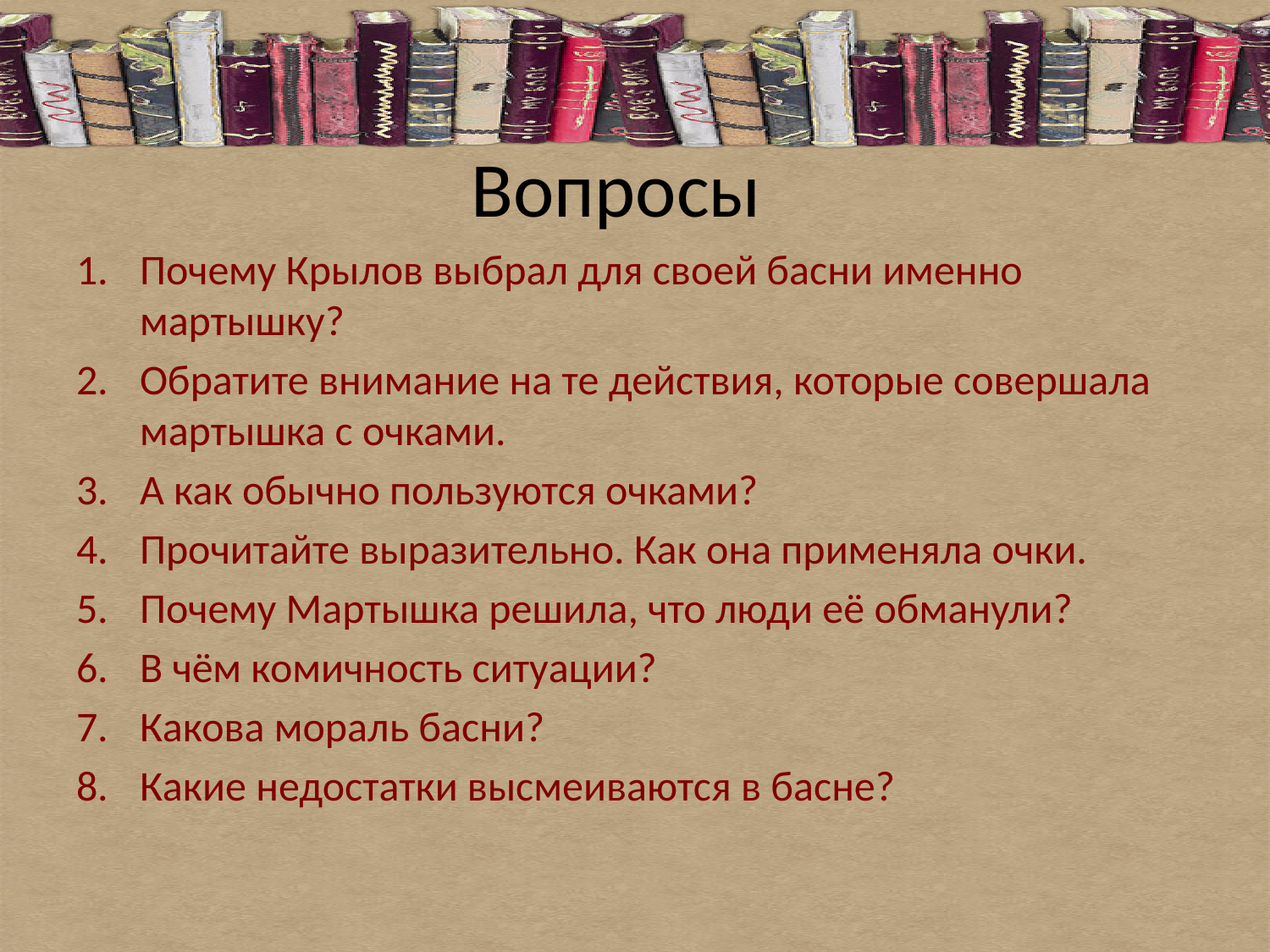

# Вопросы
Почему Крылов выбрал для своей басни именно мартышку?
Обратите внимание на те действия, которые совершала мартышка с очками.
А как обычно пользуются очками?
Прочитайте выразительно. Как она применяла очки.
Почему Мартышка решила, что люди её обманули?
В чём комичность ситуации?
Какова мораль басни?
Какие недостатки высмеиваются в басне?